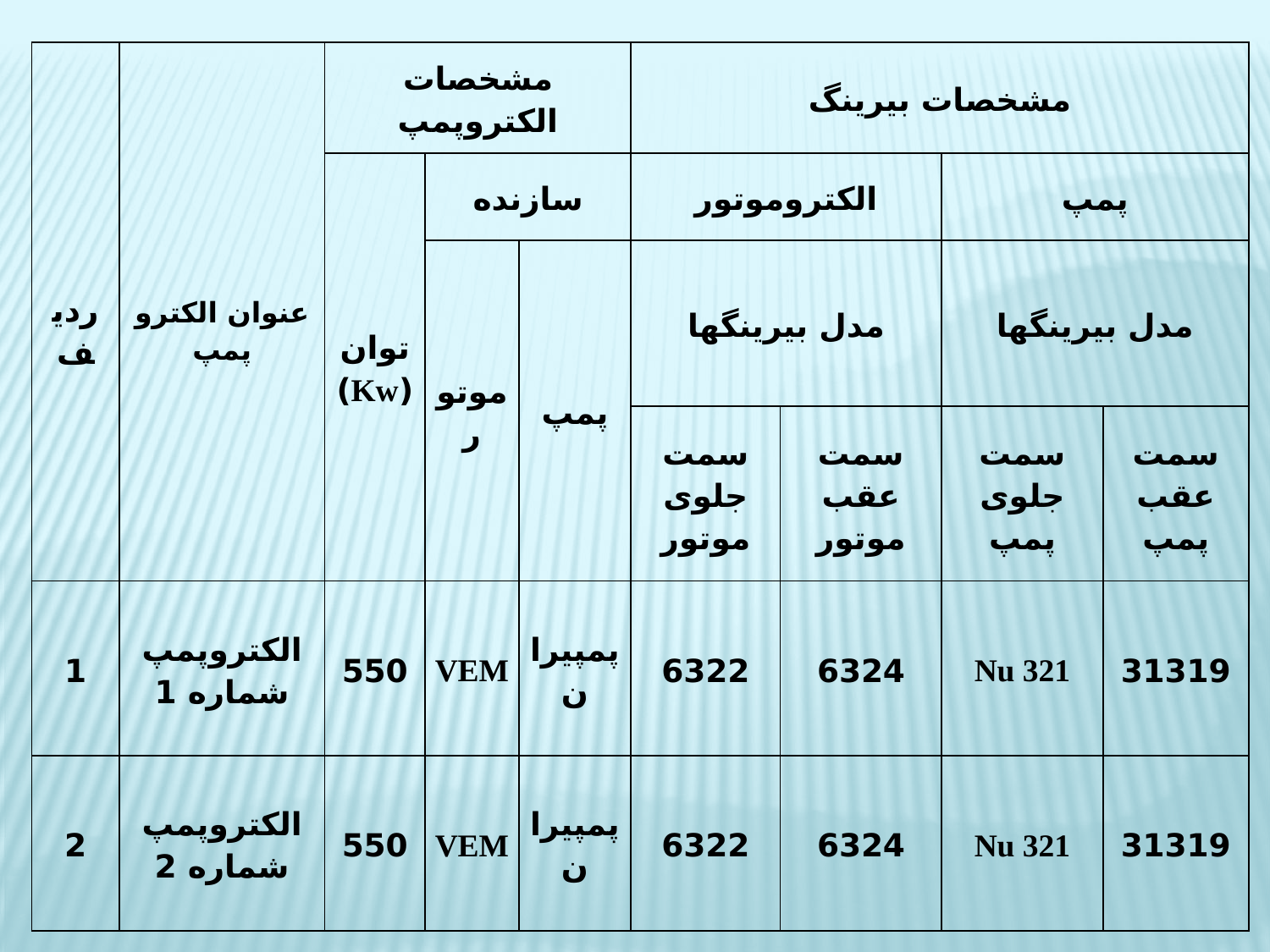

| رديف | عنوان الکترو پمپ | مشخصات الکتروپمپ |  |  | مشخصات بیرینگ |  |  |  |
| --- | --- | --- | --- | --- | --- | --- | --- | --- |
|  |  | توان (Kw) | سازنده |  | الکتروموتور |  | پمپ |  |
|  |  |  | موتور | پمپ | مدل بیرینگها |  | مدل بیرینگها |  |
|  |  |  |  |  | سمت جلوی موتور | سمت عقب موتور | سمت جلوی پمپ | سمت عقب پمپ |
| 1 | الکتروپمپ شماره 1 | 550 | VEM | پمپیران | 6322 | 6324 | Nu 321 | 31319 |
| 2 | الکتروپمپ شماره 2 | 550 | VEM | پمپیران | 6322 | 6324 | Nu 321 | 31319 |